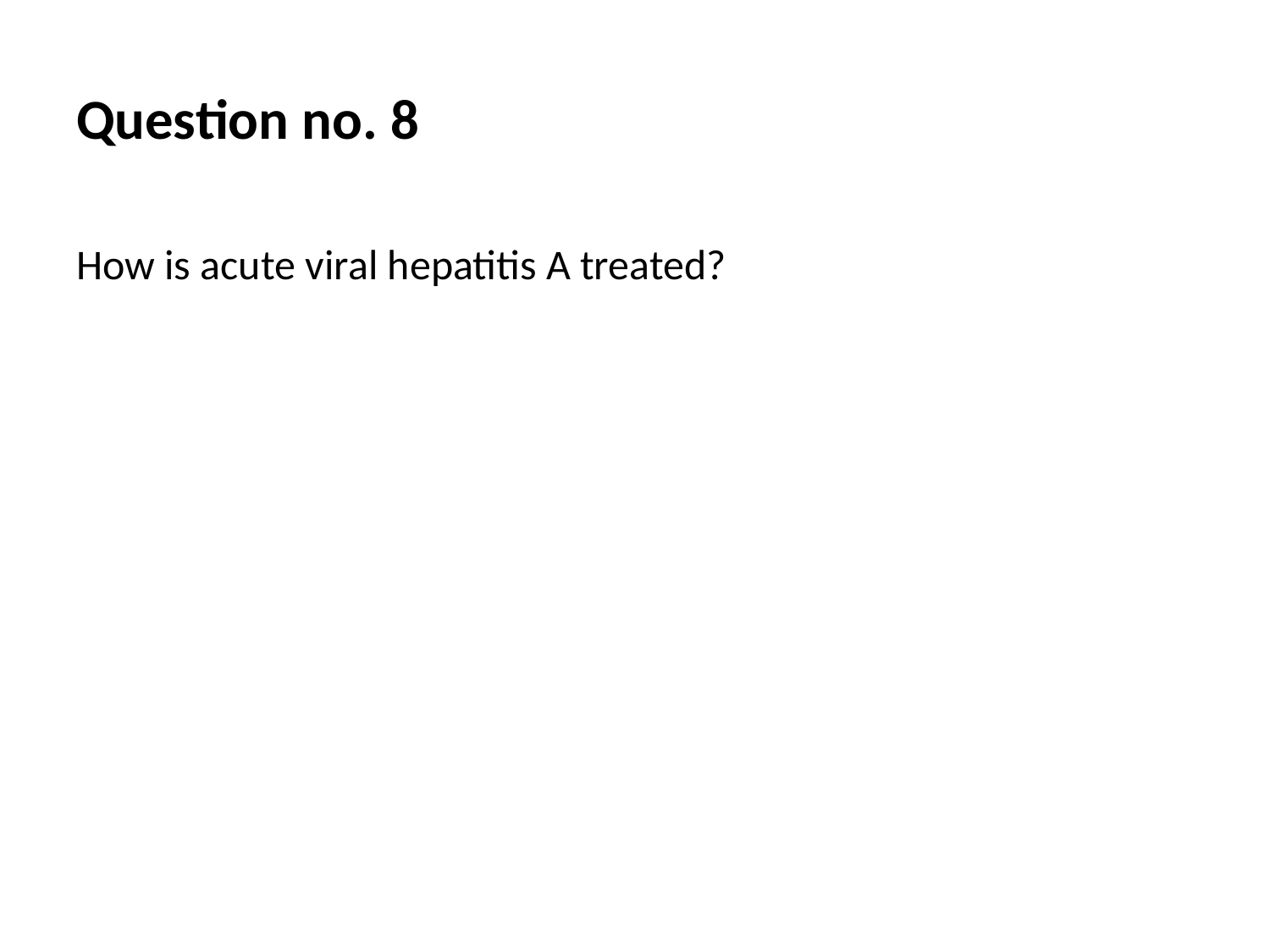

Question no. 8

How is acute viral hepatitis A treated?